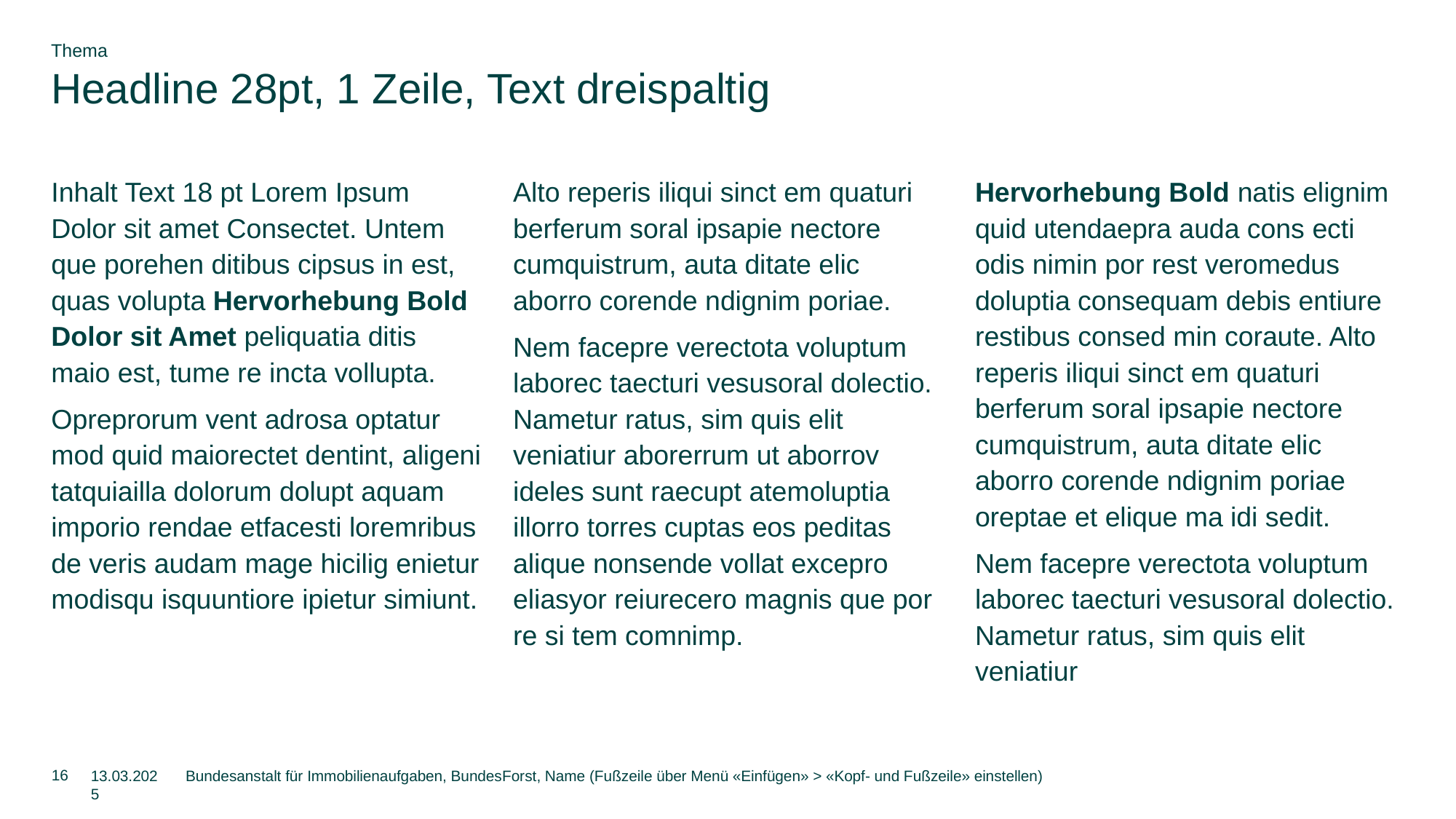

Thema
# Headline 28pt, 1 Zeile, Text dreispaltig
Inhalt Text 18 pt Lorem Ipsum Dolor sit amet Consectet. Untem que porehen ditibus cipsus in est, quas volupta Hervorhebung Bold Dolor sit Amet peliquatia ditis maio est, tume re incta vollupta.
Opreprorum vent adrosa optatur mod quid maiorectet dentint, aligeni tatquiailla dolorum dolupt aquam imporio rendae etfacesti loremribus de veris audam mage hicilig enietur modisqu isquuntiore ipietur simiunt.
Alto reperis iliqui sinct em quaturi berferum soral ipsapie nectore cumquistrum, auta ditate elic aborro corende ndignim poriae.
Nem facepre verectota voluptum laborec taecturi vesusoral dolectio. Nametur ratus, sim quis elit veniatiur aborerrum ut aborrov ideles sunt raecupt atemoluptia illorro torres cuptas eos peditas alique nonsende vollat excepro eliasyor reiurecero magnis que por re si tem comnimp.
Hervorhebung Bold natis elignim quid utendaepra auda cons ecti odis nimin por rest veromedus doluptia consequam debis entiure restibus consed min coraute. Alto reperis iliqui sinct em quaturi berferum soral ipsapie nectore cumquistrum, auta ditate elic aborro corende ndignim poriae oreptae et elique ma idi sedit.
Nem facepre verectota voluptum laborec taecturi vesusoral dolectio. Nametur ratus, sim quis elit veniatiur
16
13.03.2025
Bundesanstalt für Immobilienaufgaben, BundesForst, Name (Fußzeile über Menü «Einfügen» > «Kopf- und Fußzeile» einstellen)